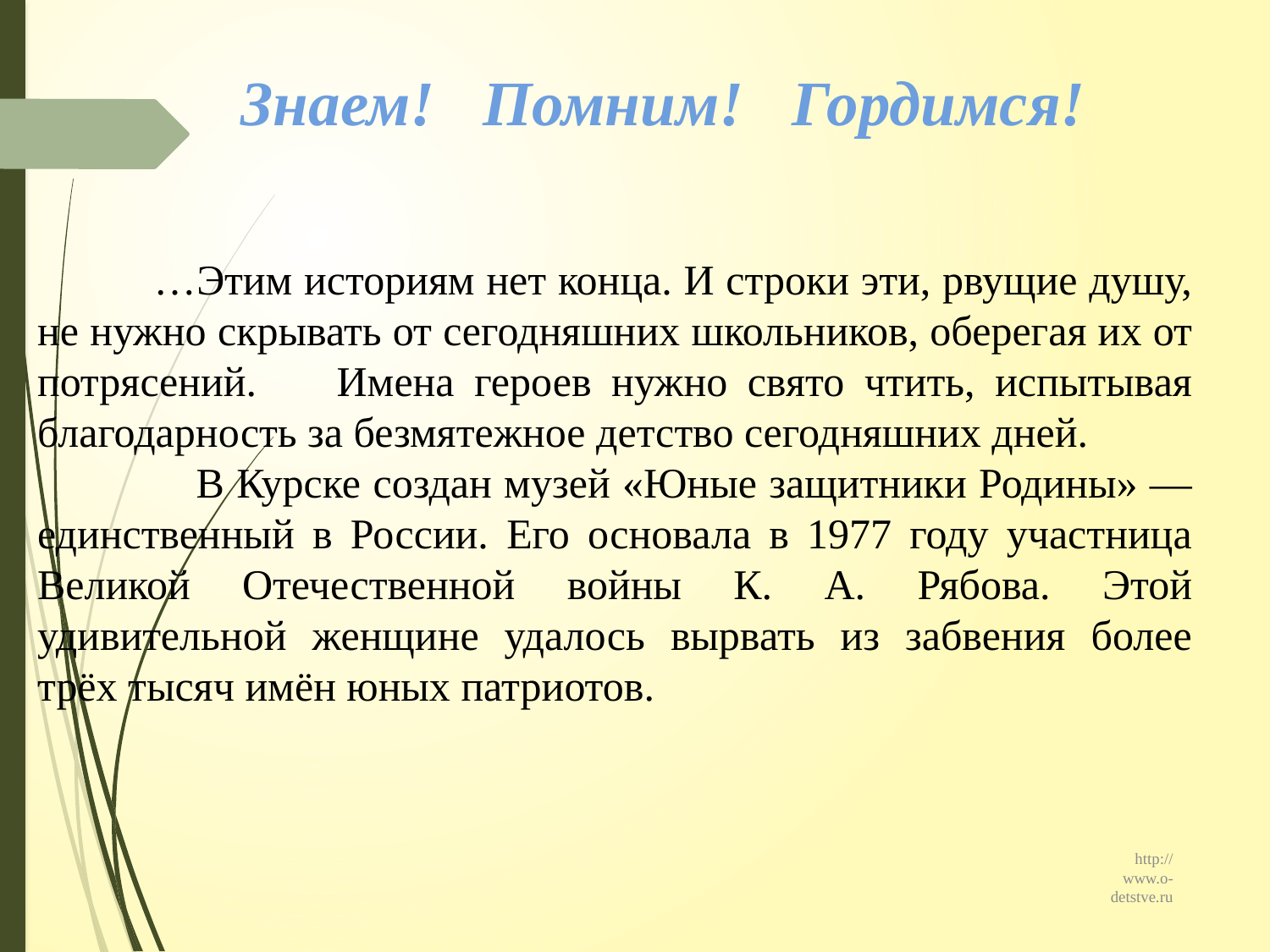

Знаем!   Помним!   Гордимся!
          …Этим историям нет конца. И строки эти, рвущие душу, не нужно скрывать от сегодняшних школьников, оберегая их от потрясений.    Имена героев нужно свято чтить, испытывая благодарность за безмятежное детство сегодняшних дней.
             В Курске создан музей «Юные защитники Родины» — единственный в России. Его основала в 1977 году участница Великой Отечественной войны К. А. Рябова. Этой удивительной женщине удалось вырвать из забвения более трёх тысяч имён юных патриотов.
http://www.o-detstve.ru